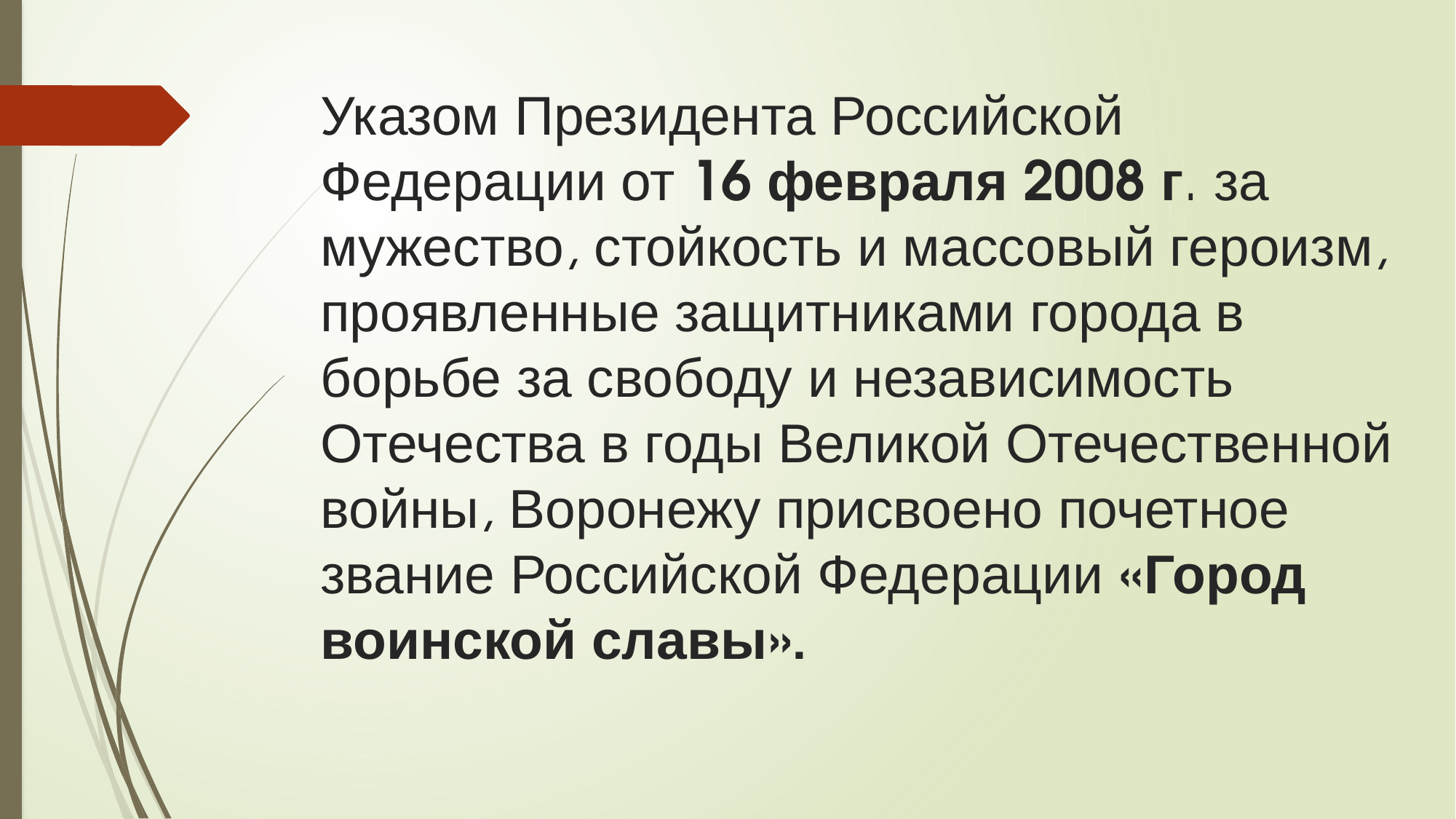

# Указом Президента Российской Федерации от 16 февраля 2008 г. за мужество, стойкость и массовый героизм, проявленные защитниками города в борьбе за свободу и независимость Отечества в годы Великой Отечественной войны, Воронежу присвоено почетное звание Российской Федерации «Город воинской славы».